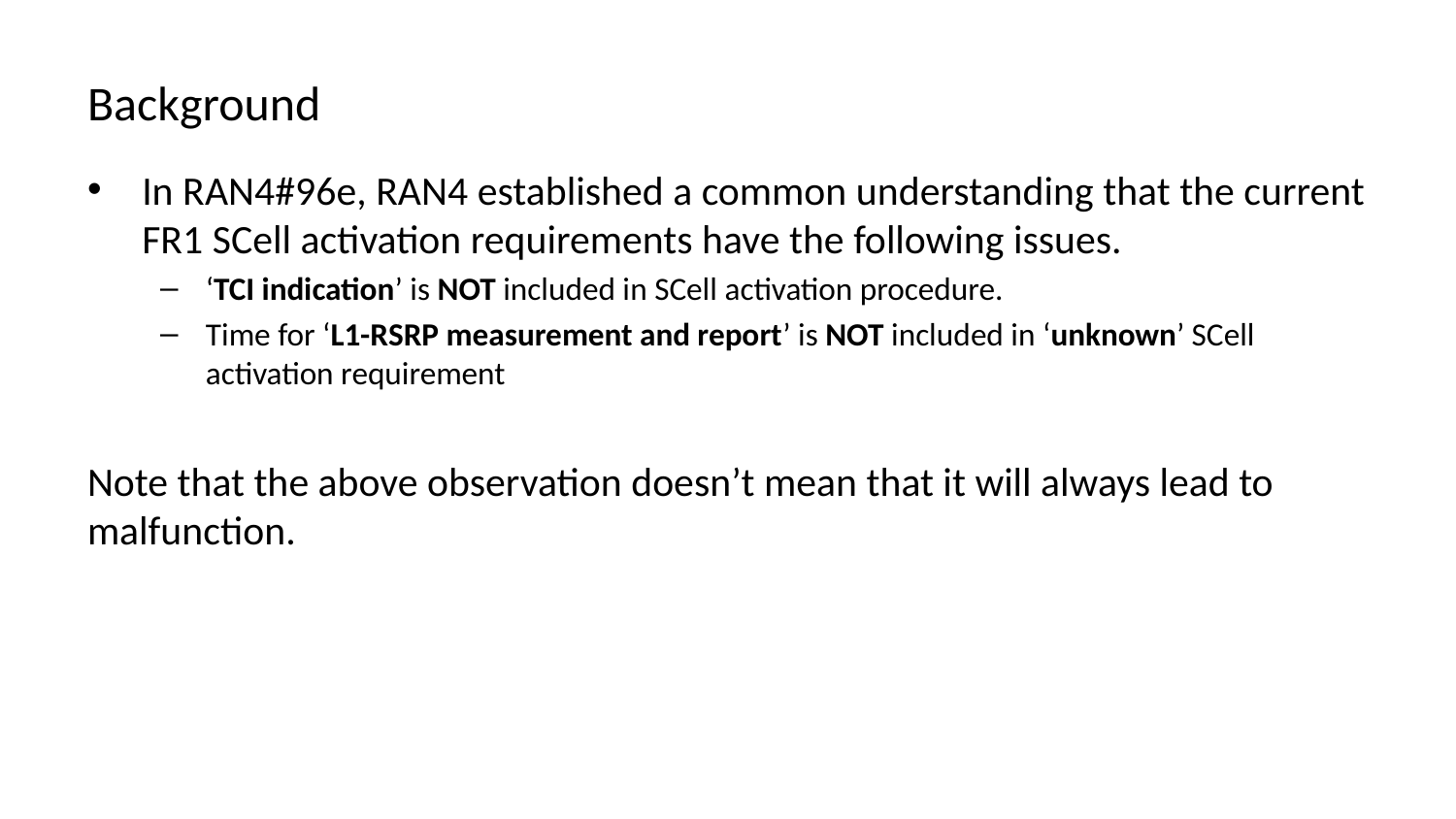

# Background
In RAN4#96e, RAN4 established a common understanding that the current FR1 SCell activation requirements have the following issues.
‘TCI indication’ is NOT included in SCell activation procedure.
Time for ‘L1-RSRP measurement and report’ is NOT included in ‘unknown’ SCell activation requirement

Note that the above observation doesn’t mean that it will always lead to malfunction.